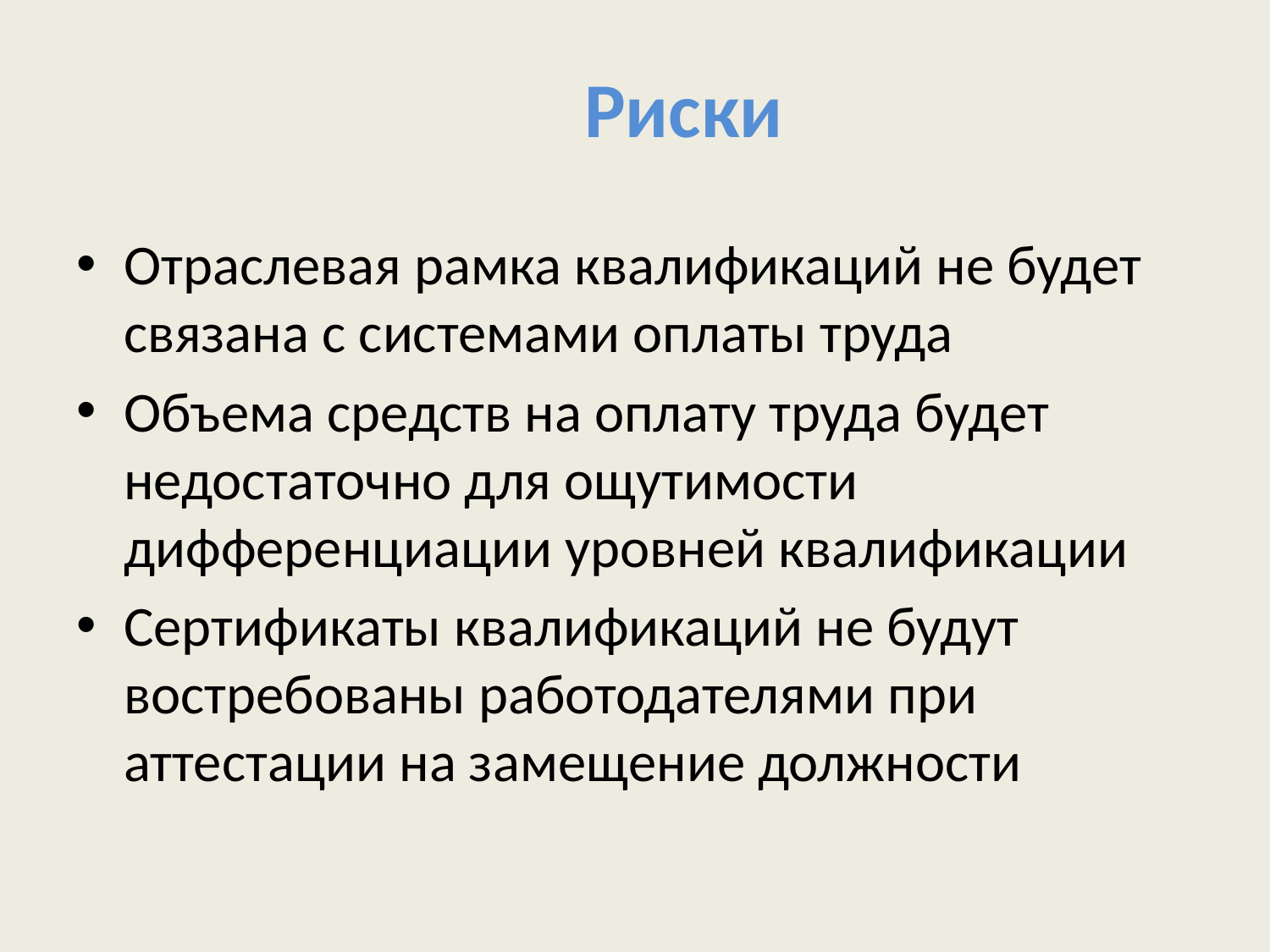

# Риски
Отраслевая рамка квалификаций не будет связана с системами оплаты труда
Объема средств на оплату труда будет недостаточно для ощутимости дифференциации уровней квалификации
Сертификаты квалификаций не будут востребованы работодателями при аттестации на замещение должности